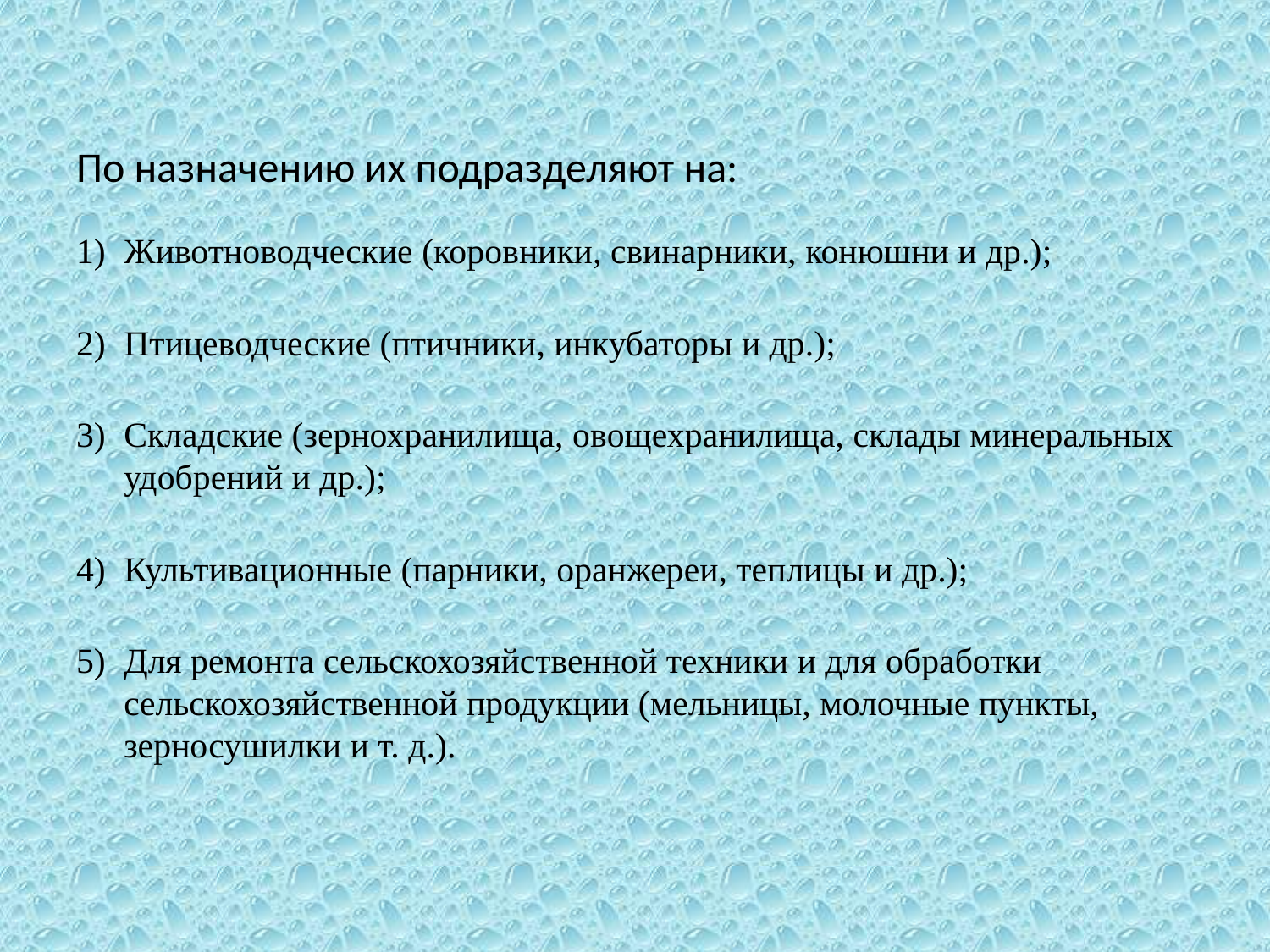

# По назначению их подразделяют на:
Животноводческие (коровники, свинарники, конюшни и др.);
Птицеводческие (птичники, инкубаторы и др.);
Складские (зернохранилища, овощехранилища, склады минеральных удобрений и др.);
Культивационные (парники, оранжереи, теплицы и др.);
Для ремонта сельскохозяйственной техники и для обработки сельскохозяйственной продукции (мельницы, молочные пункты, зерносушилки и т. д.).